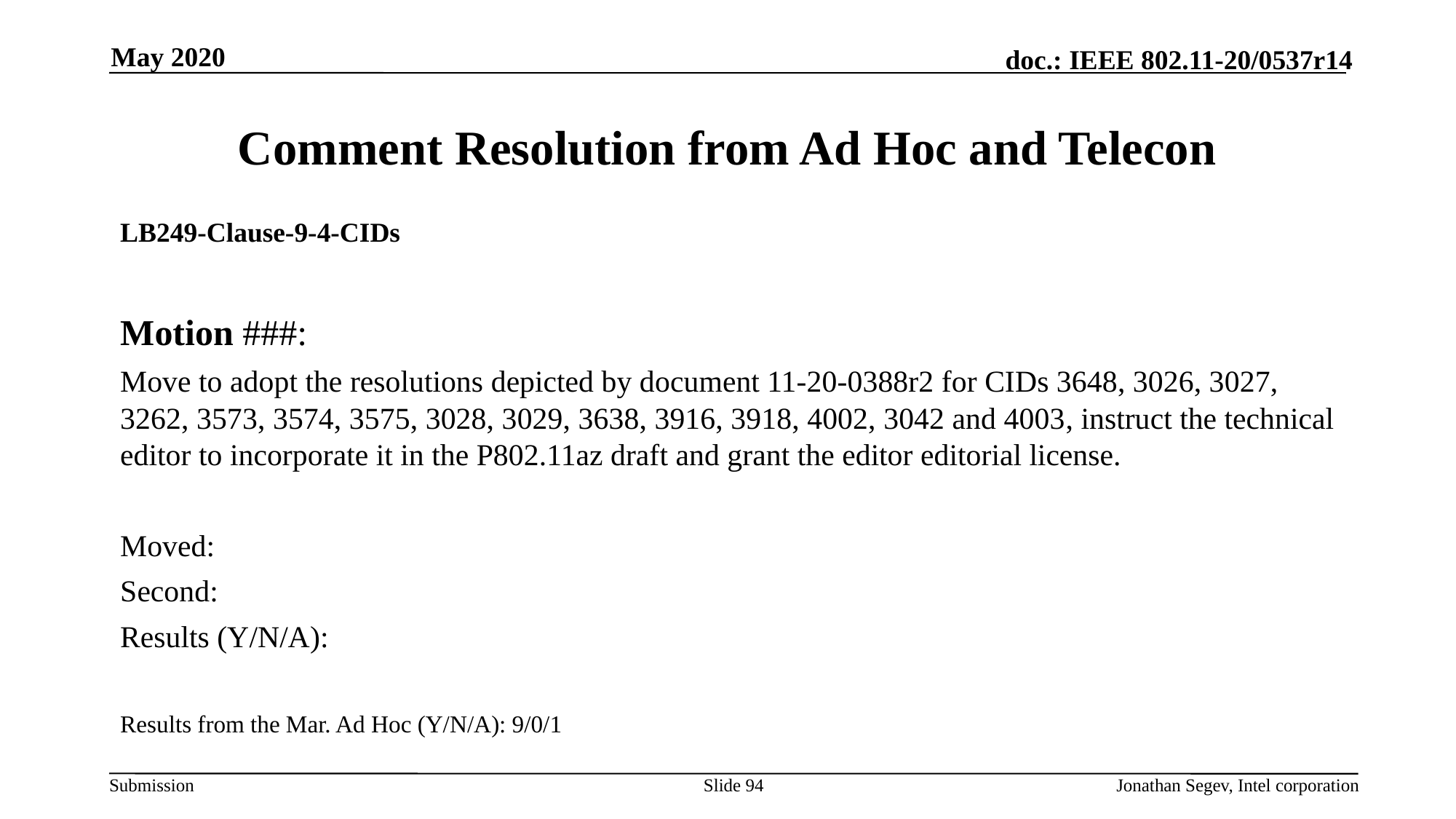

May 2020
# Comment Resolution from Ad Hoc and Telecon
LB249-Clause-9-4-CIDs

Motion ###:
Move to adopt the resolutions depicted by document 11-20-0388r2 for CIDs 3648, 3026, 3027, 3262, 3573, 3574, 3575, 3028, 3029, 3638, 3916, 3918, 4002, 3042 and 4003, instruct the technical editor to incorporate it in the P802.11az draft and grant the editor editorial license.

Moved:
Second:
Results (Y/N/A):

Results from the Mar. Ad Hoc (Y/N/A): 9/0/1

Slide 94
Jonathan Segev, Intel corporation